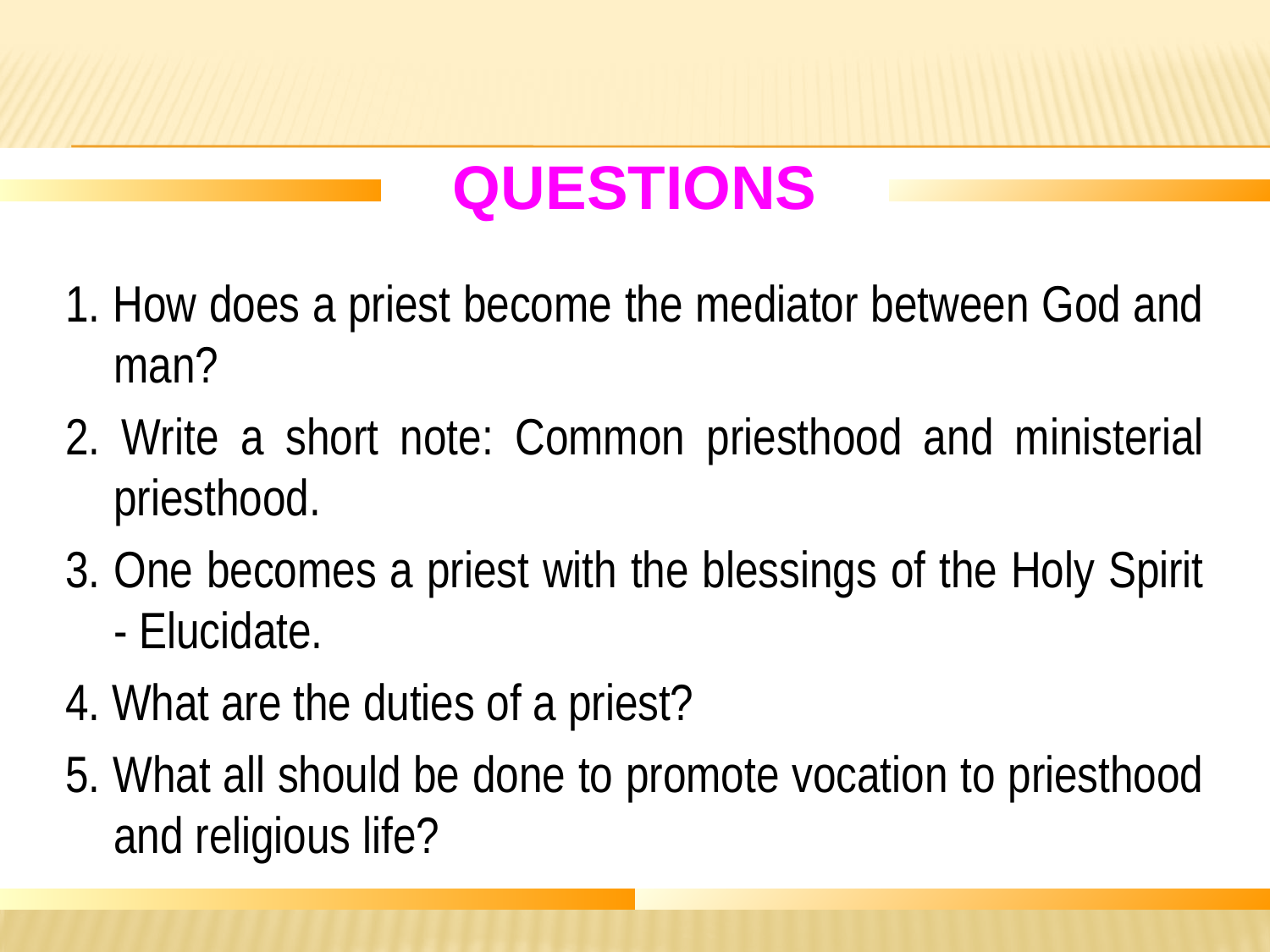

# Questions

1. How does a priest become the mediator between God and man?
2. Write a short note: Common priesthood and ministerial priesthood.
3. One becomes a priest with the blessings of the Holy Spirit - Elucidate.
4. What are the duties of a priest?
5. What all should be done to promote vocation to priesthood and religious life?